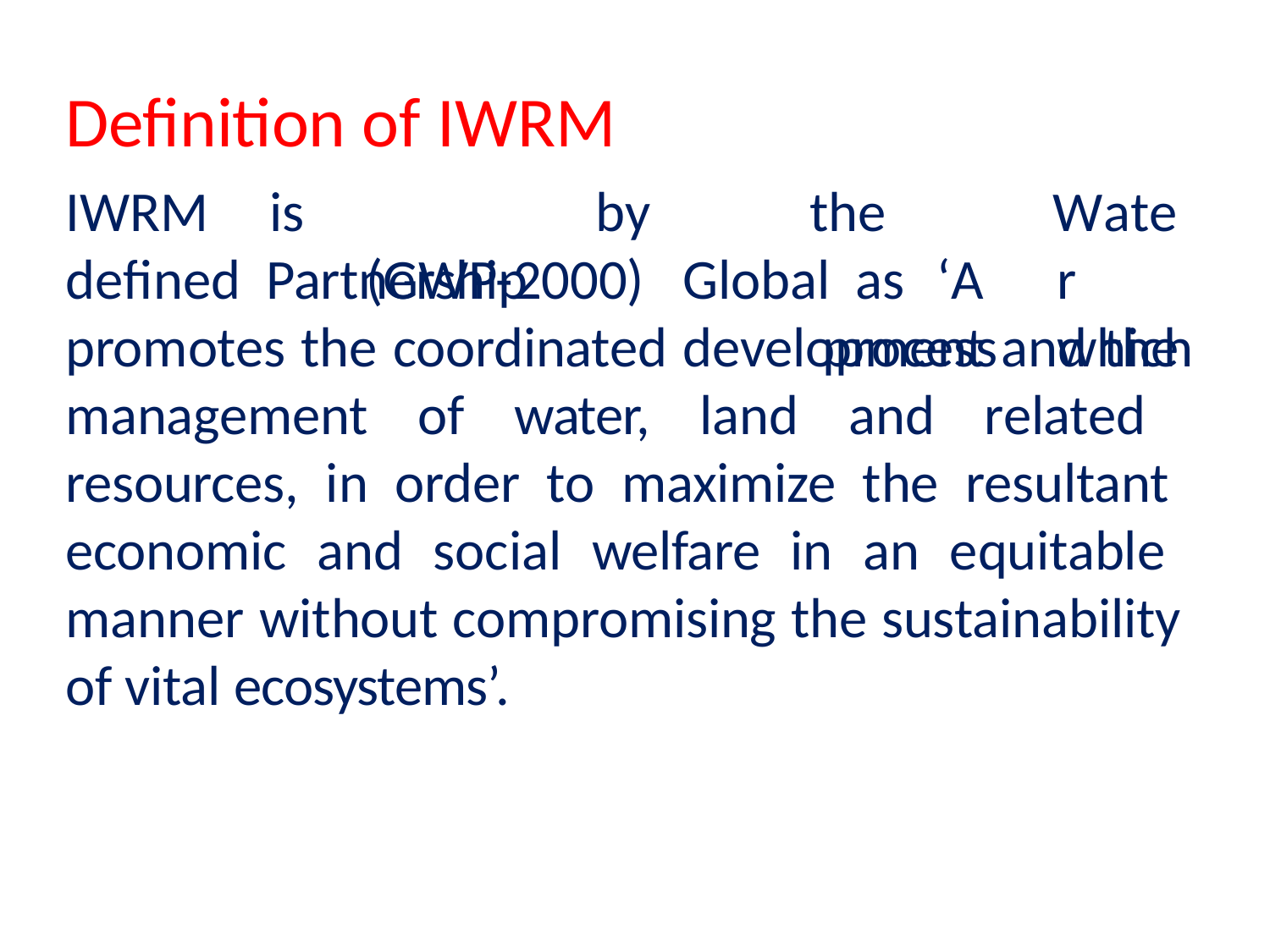

# Definition of IWRM
IWRM	is	defined  Partnership
by		the	Global  as	‘A	 process
Water  which
(GWP-2000)
promotes the coordinated development and the  management of water, land and related  resources, in order to maximize the resultant  economic and social welfare in an equitable  manner without compromising the sustainability  of vital ecosystems’.